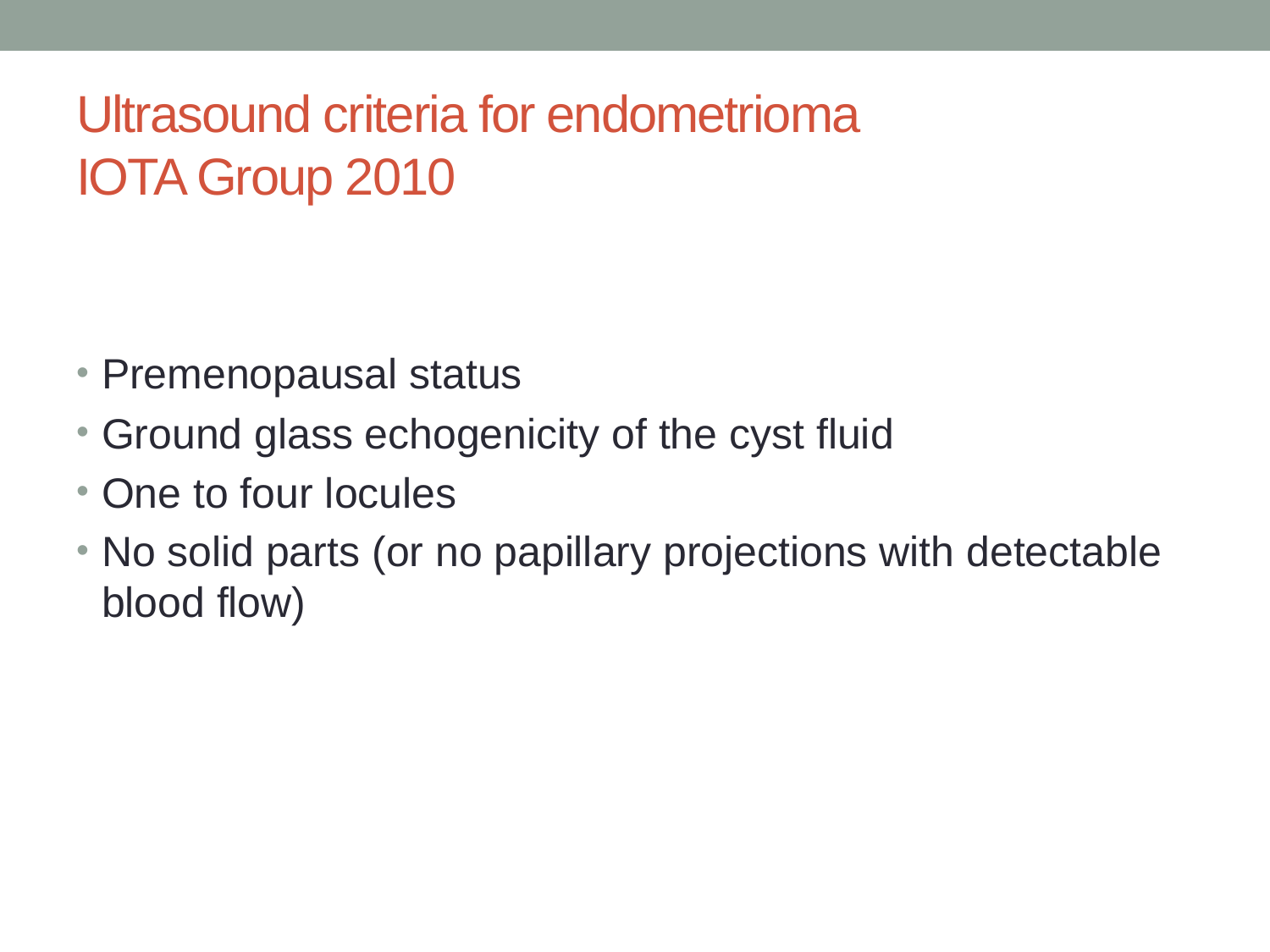

# Ultrasound criteria for endometrioma IOTA Group 2010

Premenopausal status
Ground glass echogenicity of the cyst fluid
One to four locules
No solid parts (or no papillary projections with detectable blood flow)